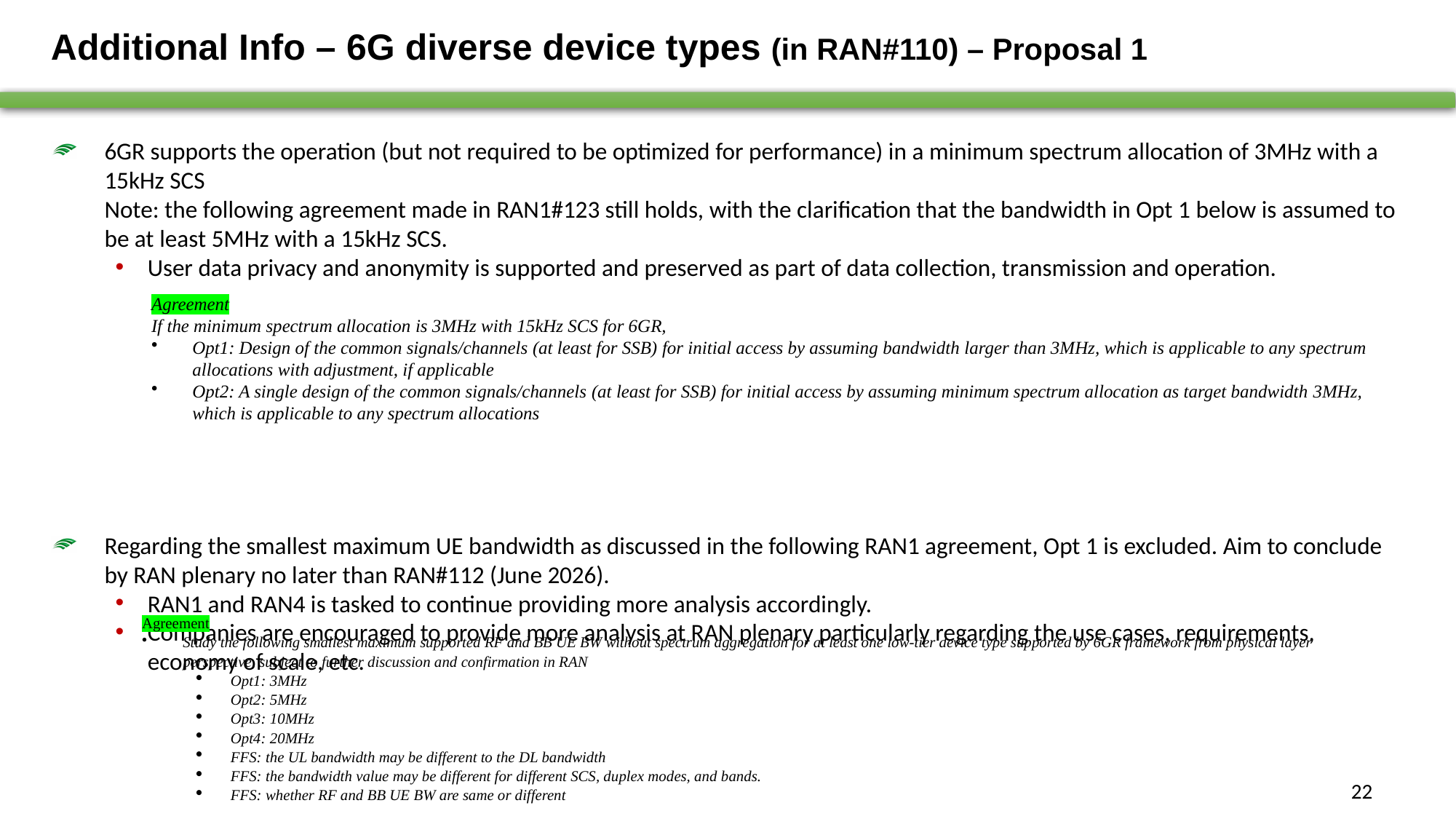

# Additional Info – 6G diverse device types (in RAN#110) – Proposal 1
6GR supports the operation (but not required to be optimized for performance) in a minimum spectrum allocation of 3MHz with a 15kHz SCS
Note: the following agreement made in RAN1#123 still holds, with the clarification that the bandwidth in Opt 1 below is assumed to be at least 5MHz with a 15kHz SCS.
User data privacy and anonymity is supported and preserved as part of data collection, transmission and operation.

Regarding the smallest maximum UE bandwidth as discussed in the following RAN1 agreement, Opt 1 is excluded. Aim to conclude by RAN plenary no later than RAN#112 (June 2026).
RAN1 and RAN4 is tasked to continue providing more analysis accordingly.
Companies are encouraged to provide more analysis at RAN plenary particularly regarding the use cases, requirements, economy of scale, etc.

Agreement
If the minimum spectrum allocation is 3MHz with 15kHz SCS for 6GR,
Opt1: Design of the common signals/channels (at least for SSB) for initial access by assuming bandwidth larger than 3MHz, which is applicable to any spectrum allocations with adjustment, if applicable
Opt2: A single design of the common signals/channels (at least for SSB) for initial access by assuming minimum spectrum allocation as target bandwidth 3MHz, which is applicable to any spectrum allocations
Agreement
Study the following smallest maximum supported RF and BB UE BW without spectrum aggregation for at least one low-tier device type supported by 6GR framework from physical layer perspective, subject to further discussion and confirmation in RAN
Opt1: 3MHz
Opt2: 5MHz
Opt3: 10MHz
Opt4: 20MHz
FFS: the UL bandwidth may be different to the DL bandwidth
FFS: the bandwidth value may be different for different SCS, duplex modes, and bands.
FFS: whether RF and BB UE BW are same or different